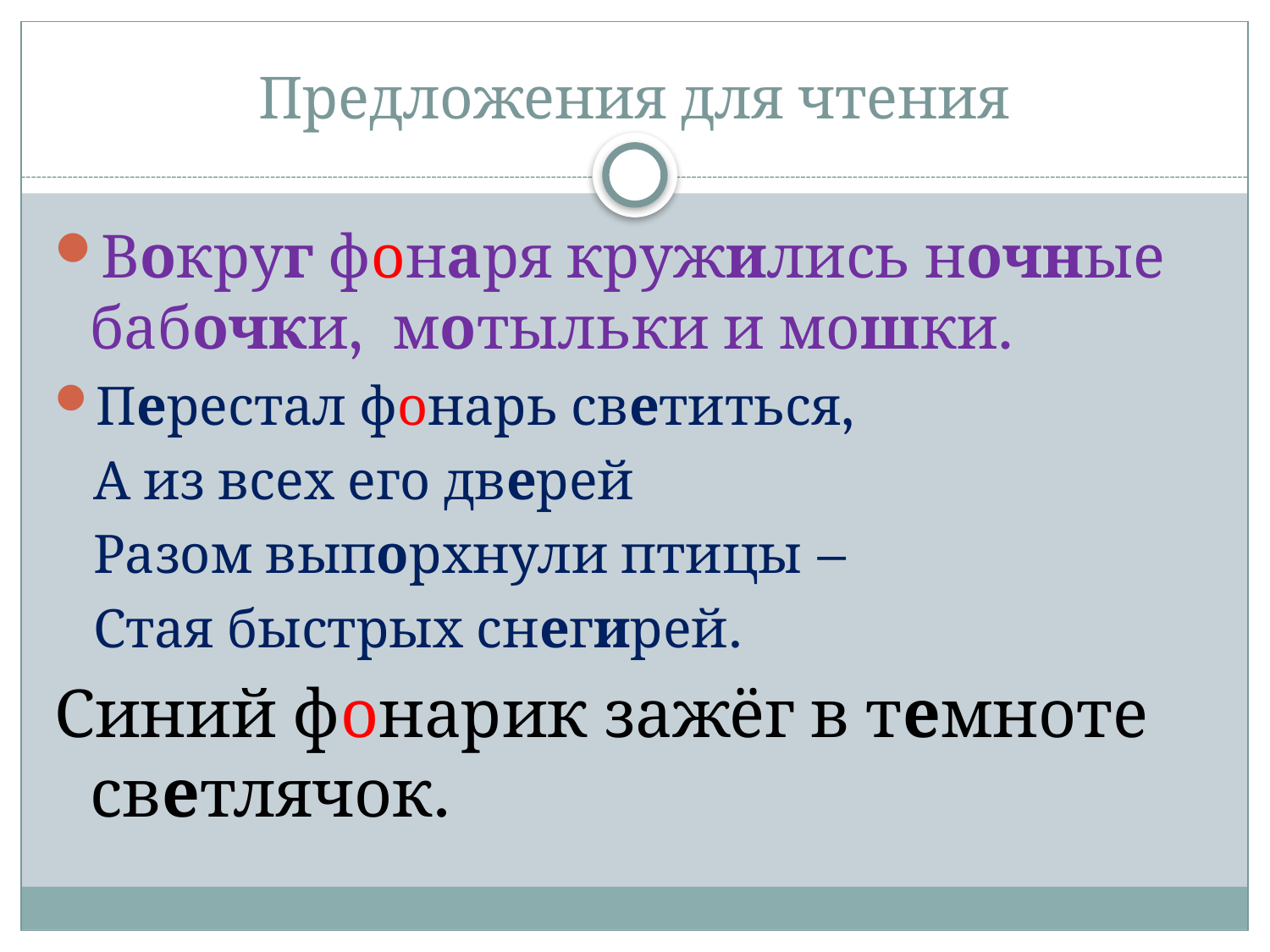

# Предложения для чтения
Вокруг фонаря кружились ночные бабочки,  мотыльки и мошки.
Перестал фонарь светиться,
   А из всех его дверей
   Разом выпорхнули птицы –
   Стая быстрых снегирей.
Синий фонарик зажёг в темноте светлячок.